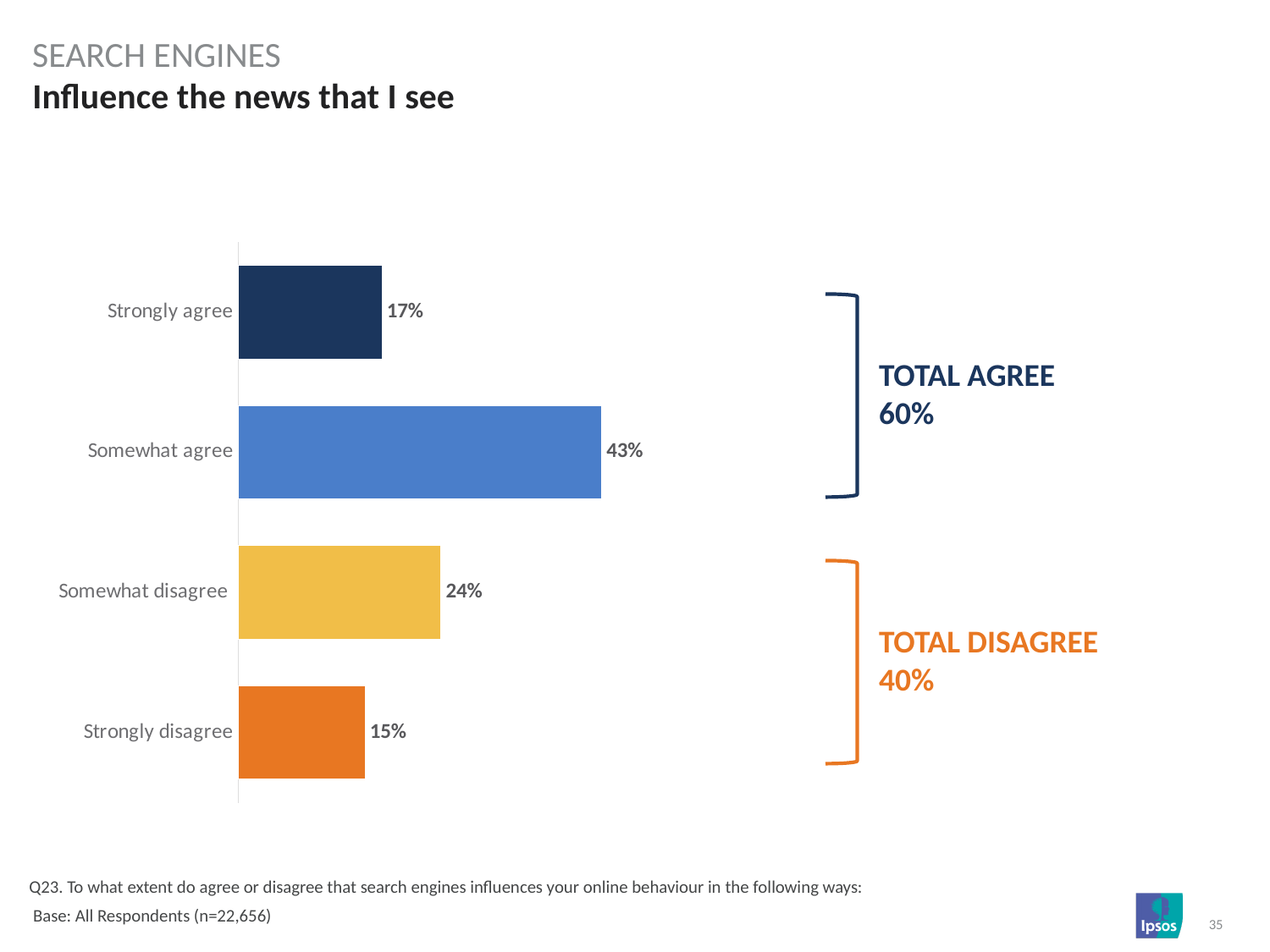

SEARCH ENGINES
# Influence the news that I see

### Chart

| Category | Column1 |
|---|---|
| Strongly agree | 0.17 |
| Somewhat agree | 0.43 |
| Somewhat disagree  | 0.24 |
| Strongly disagree | 0.15 |
TOTAL AGREE
60%

TOTAL DISAGREE
40%
Q23. To what extent do agree or disagree that search engines influences your online behaviour in the following ways:
 Base: All Respondents (n=22,656)